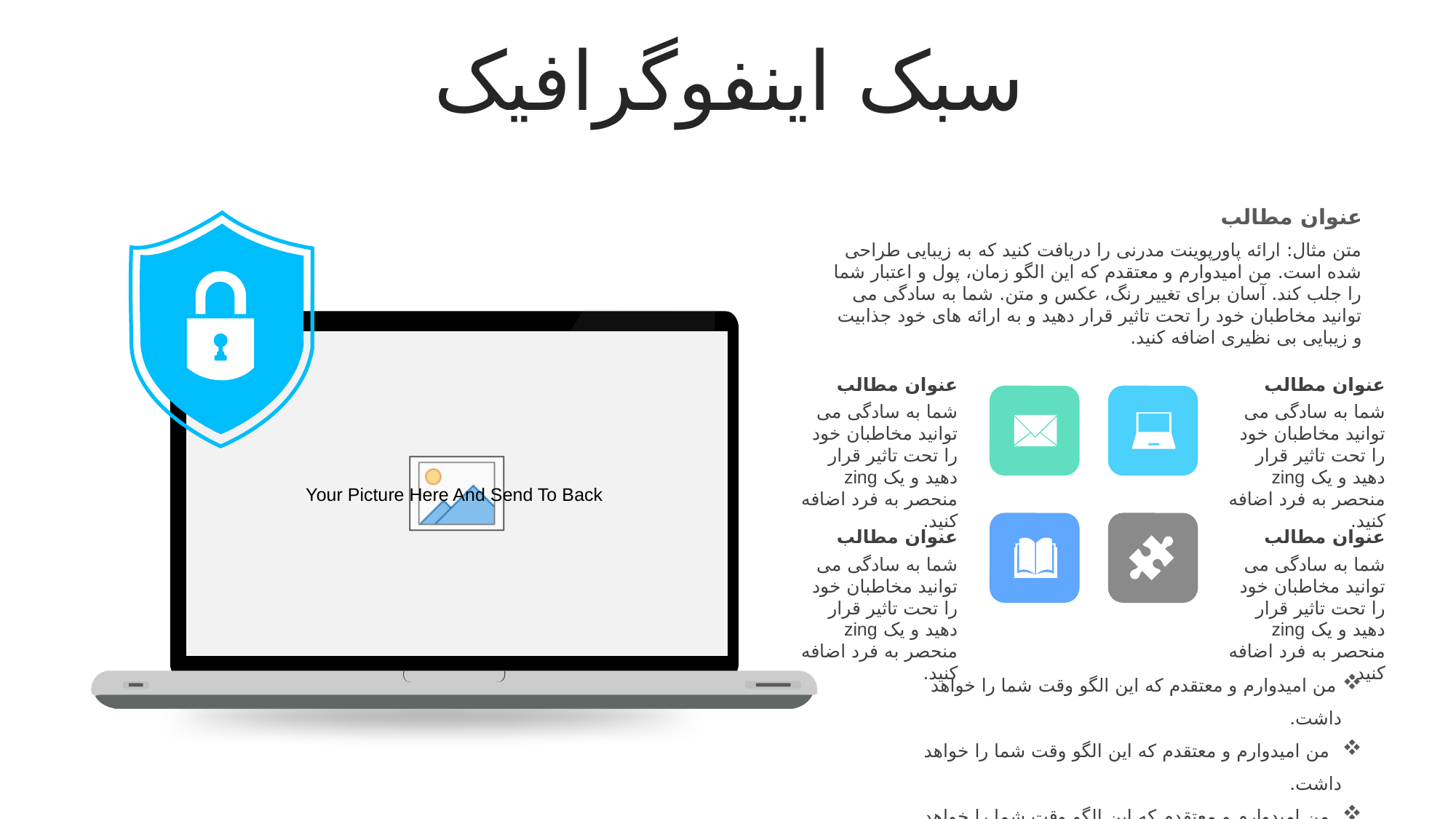

سبک اینفوگرافیک
عنوان مطالب
متن مثال: ارائه پاورپوینت مدرنی را دریافت کنید که به زیبایی طراحی شده است. من امیدوارم و معتقدم که این الگو زمان، پول و اعتبار شما را جلب کند. آسان برای تغییر رنگ، عکس و متن. شما به سادگی می توانید مخاطبان خود را تحت تاثیر قرار دهید و به ارائه های خود جذابیت و زیبایی بی نظیری اضافه کنید.

عنوان مطالب
شما به سادگی می توانید مخاطبان خود را تحت تاثیر قرار دهید و یک zing منحصر به فرد اضافه کنید.
عنوان مطالب
شما به سادگی می توانید مخاطبان خود را تحت تاثیر قرار دهید و یک zing منحصر به فرد اضافه کنید.

عنوان مطالب
شما به سادگی می توانید مخاطبان خود را تحت تاثیر قرار دهید و یک zing منحصر به فرد اضافه کنید.
عنوان مطالب
شما به سادگی می توانید مخاطبان خود را تحت تاثیر قرار دهید و یک zing منحصر به فرد اضافه کنید.

 من امیدوارم و معتقدم که این الگو وقت شما را خواهد داشت.
  من امیدوارم و معتقدم که این الگو وقت شما را خواهد داشت.
  من امیدوارم و معتقدم که این الگو وقت شما را خواهد داشت.